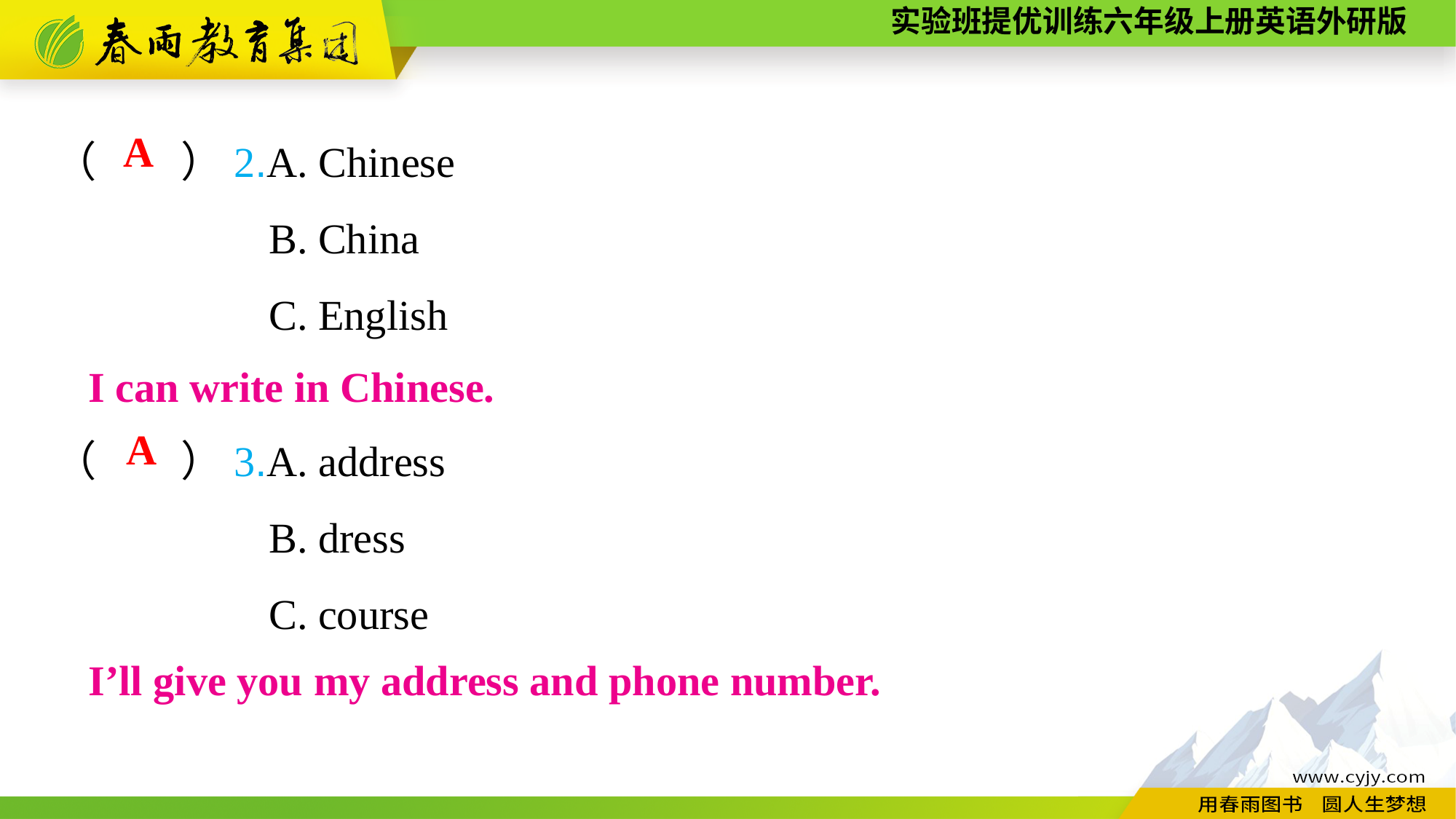

（　　）2.A. Chinese
B. China
C. English
A
I can write in Chinese.
（　　）3.A. address
B. dress
C. course
A
I’ll give you my address and phone number.